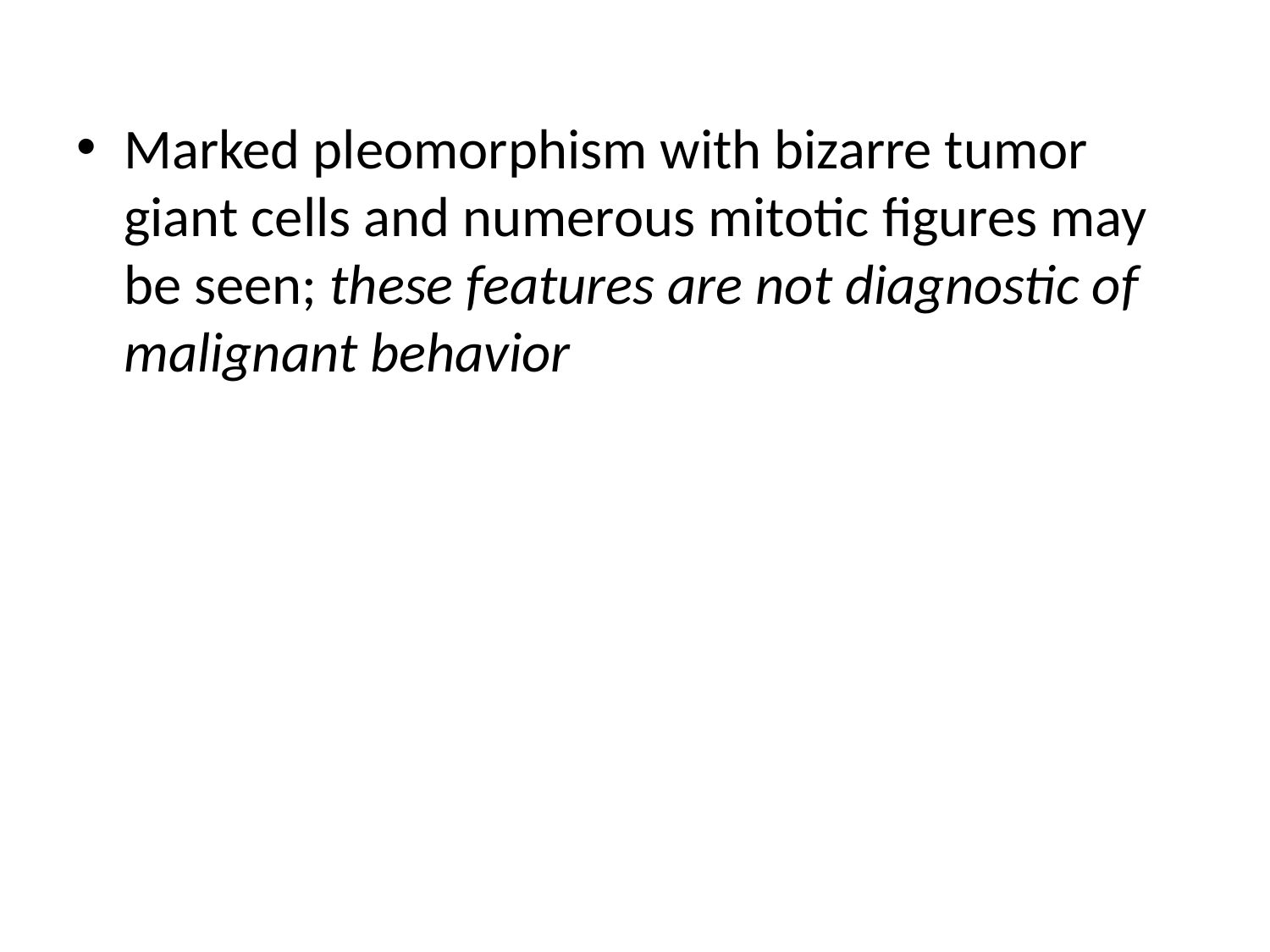

Marked pleomorphism with bizarre tumor giant cells and numerous mitotic figures may be seen; these features are not diagnostic of malignant behavior